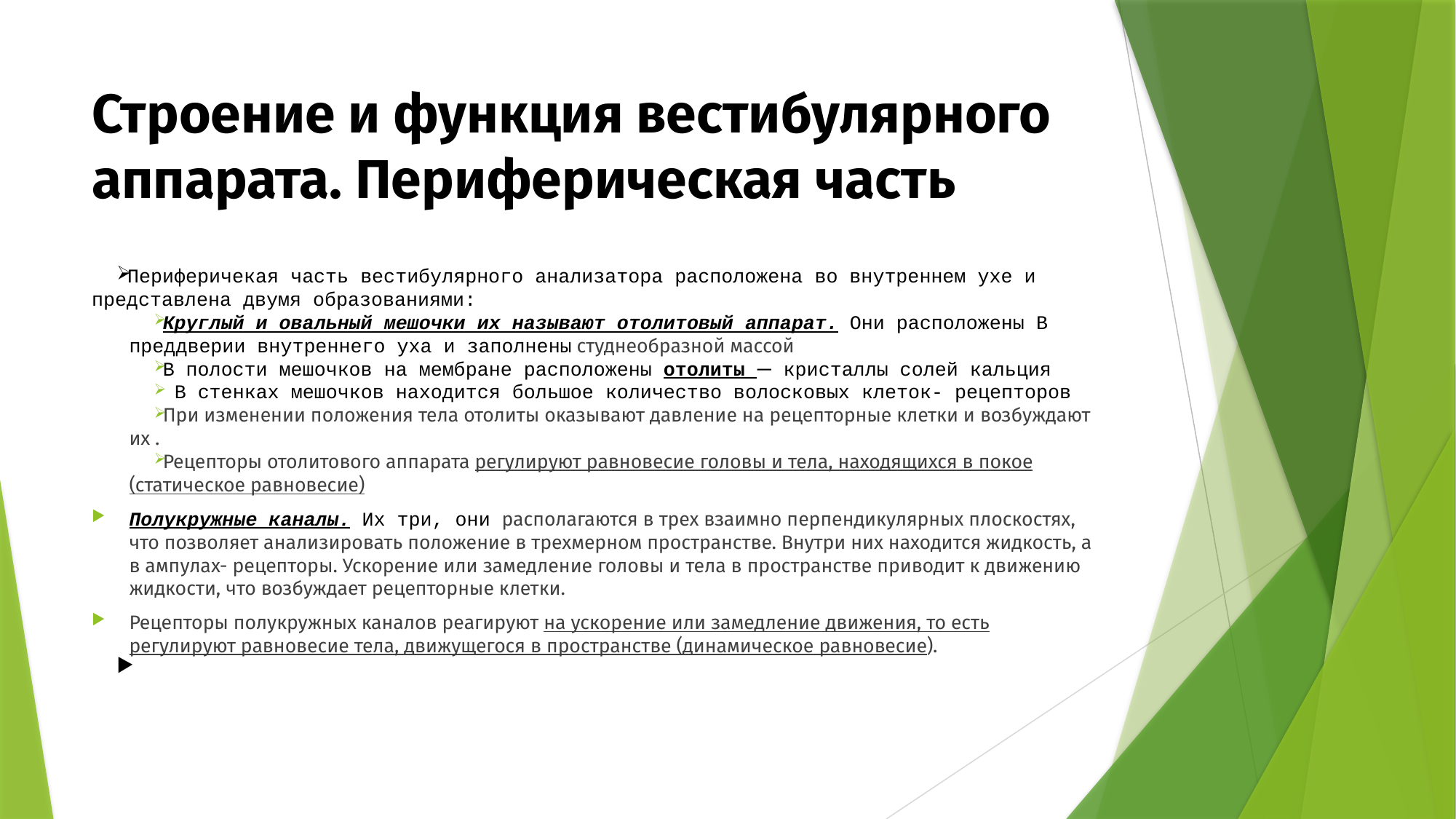

# Строение и функция вестибулярного аппарата. Периферическая часть
Периферичекая часть вестибулярного анализатора расположена во внутреннем ухе и представлена двумя образованиями:
Круглый и овальный мешочки их называют отолитовый аппарат. Они расположены В преддверии внутреннего уха и заполнены студнеобразной массой
В полости мешочков на мембране расположены отолиты — кристаллы солей кальция
 В стенках мешочков находится большое количество волосковых клеток- рецепторов
При изменении положения тела отолиты оказывают давление на рецепторные клетки и возбуждают их .
Рецепторы отолитового аппарата регулируют равновесие головы и тела, находящихся в покое (статическое равновесие)
Полукружные каналы. Их три, они располагаются в трех взаимно перпендикулярных плоскостях, что позволяет анализировать положение в трехмерном пространстве. Внутри них находится жидкость, а в ампулах- рецепторы. Ускорение или замедление головы и тела в пространстве приводит к движению жидкости, что возбуждает рецепторные клетки.
Рецепторы полукружных каналов реагируют на ускорение или замедление движения, то есть регулируют равновесие тела, движущегося в пространстве (динамическое равновесие).